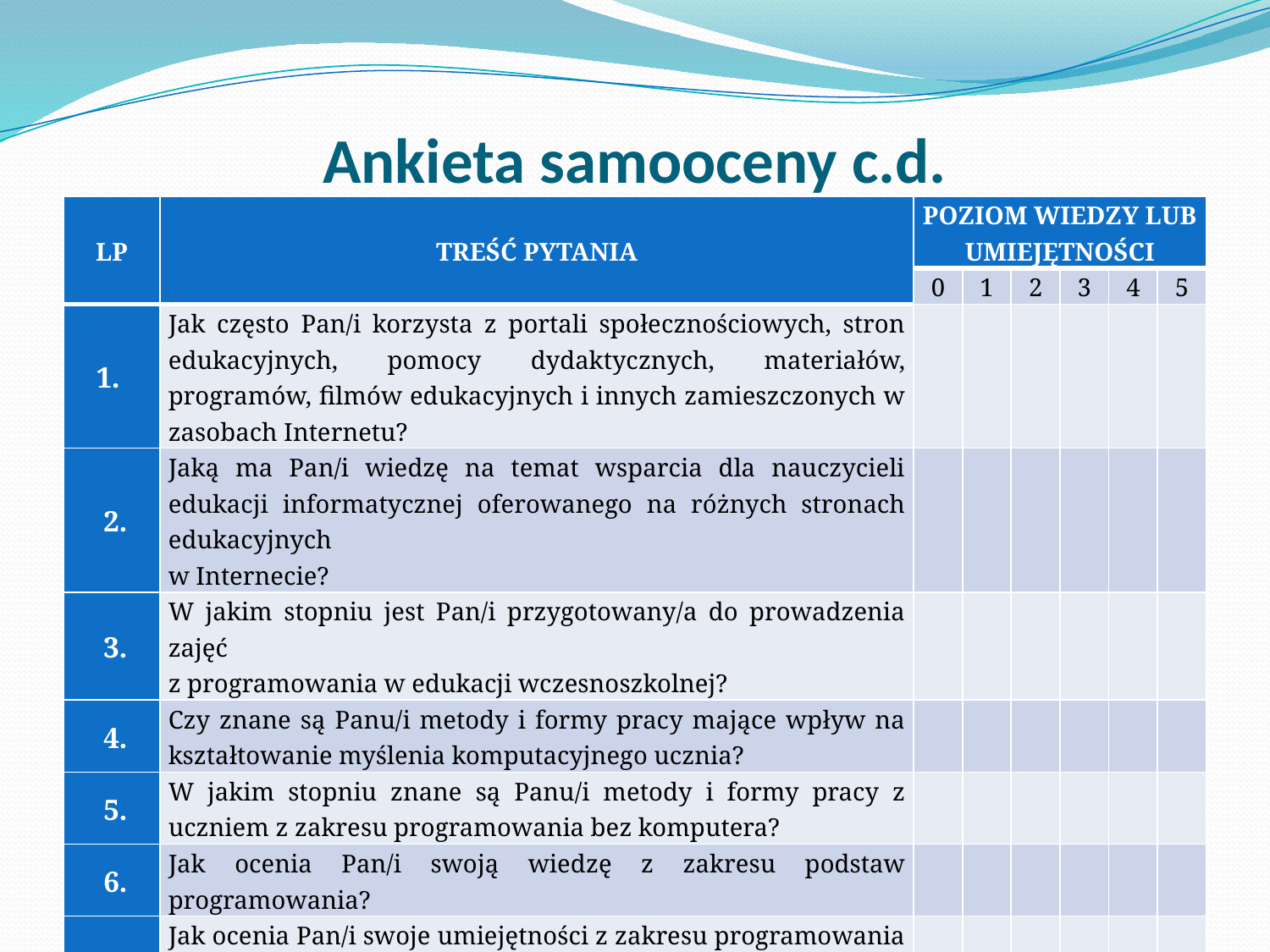

# Ankieta samooceny c.d.
| LP | TREŚĆ PYTANIA | POZIOM WIEDZY LUB UMIEJĘTNOŚCI |  |  |  |  |  |
| --- | --- | --- | --- | --- | --- | --- | --- |
|  |  | 0 | 1 | 2 | 3 | 4 | 5 |
| 1. | Jak często Pan/i korzysta z portali społecznościowych, stron edukacyjnych, pomocy dydaktycznych, materiałów, programów, filmów edukacyjnych i innych zamieszczonych w zasobach Internetu? |  |  |  |  |  |  |
| 2. | Jaką ma Pan/i wiedzę na temat wsparcia dla nauczycieli edukacji informatycznej oferowanego na różnych stronach edukacyjnych w Internecie? |  |  |  |  |  |  |
| 3. | W jakim stopniu jest Pan/i przygotowany/a do prowadzenia zajęć z programowania w edukacji wczesnoszkolnej? |  |  |  |  |  |  |
| 4. | Czy znane są Panu/i metody i formy pracy mające wpływ na kształtowanie myślenia komputacyjnego ucznia? |  |  |  |  |  |  |
| 5. | W jakim stopniu znane są Panu/i metody i formy pracy z uczniem z zakresu programowania bez komputera? |  |  |  |  |  |  |
| 6. | Jak ocenia Pan/i swoją wiedzę z zakresu podstaw programowania? |  |  |  |  |  |  |
| 7. | Jak ocenia Pan/i swoje umiejętności z zakresu programowania z uczniami na zajęciach dydaktycznych? |  |  |  |  |  |  |
| 8. | Czy znana jest Panu/i idea inicjatywy edukacyjnej „Godzina Kodowania”? |  |  |  |  |  |  |